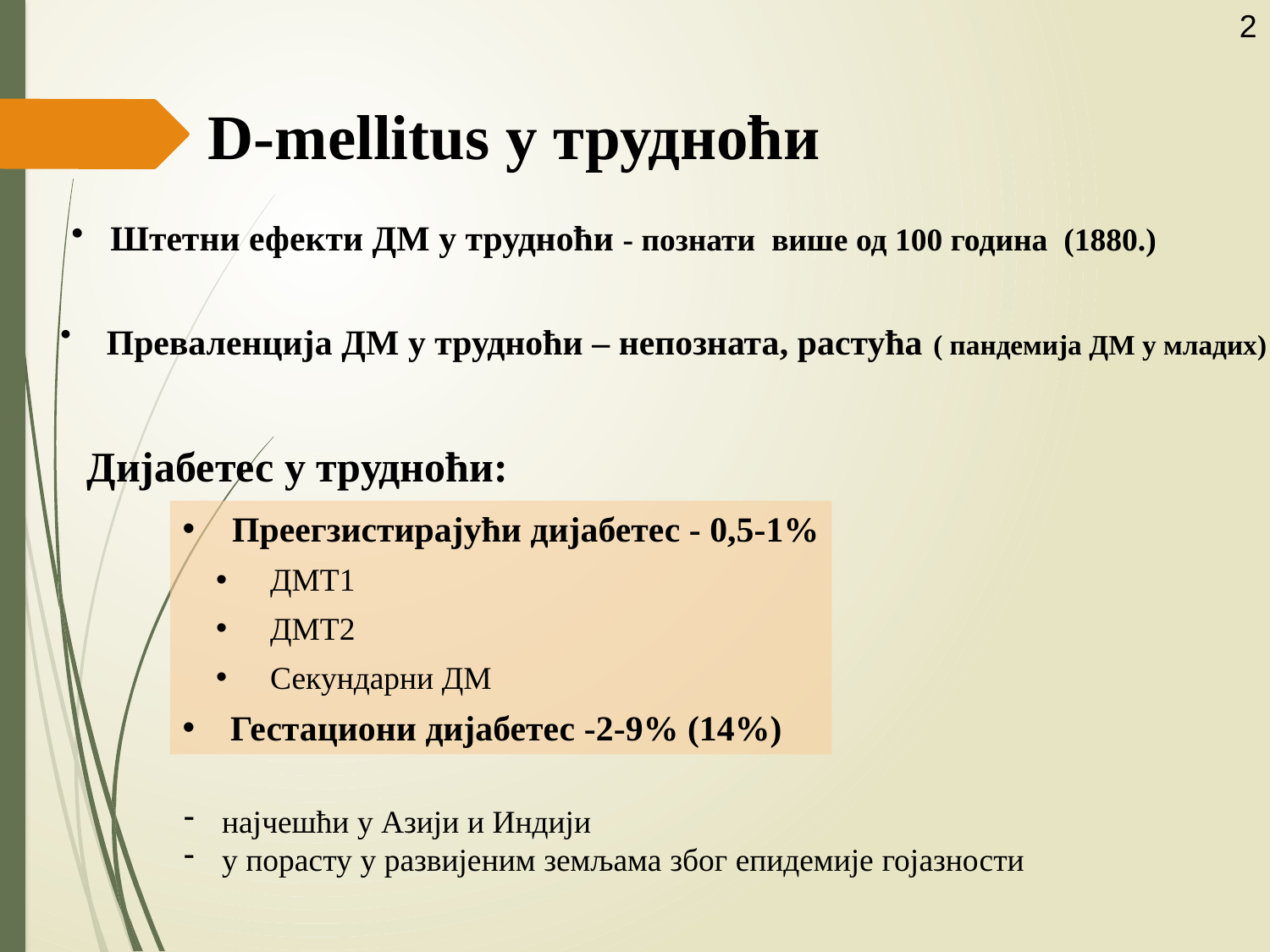

2
# D-mellitus у трудноћи
 Штетни ефекти ДМ у трудноћи - познати  више од 100 година  (1880.)

  Преваленција ДМ у трудноћи – непозната, растућа ( пандемија ДМ у младих)
Дијабетес у трудноћи:
  Преегзистирајући дијабетес - 0,5-1%
   ДМТ1
   ДМТ2
   Секундарни ДМ
  Гестациони дијабетес -2-9% (14%)
 најчешћи у Азији и Индији
 у порасту у развијеним земљама због епидемије гојазности